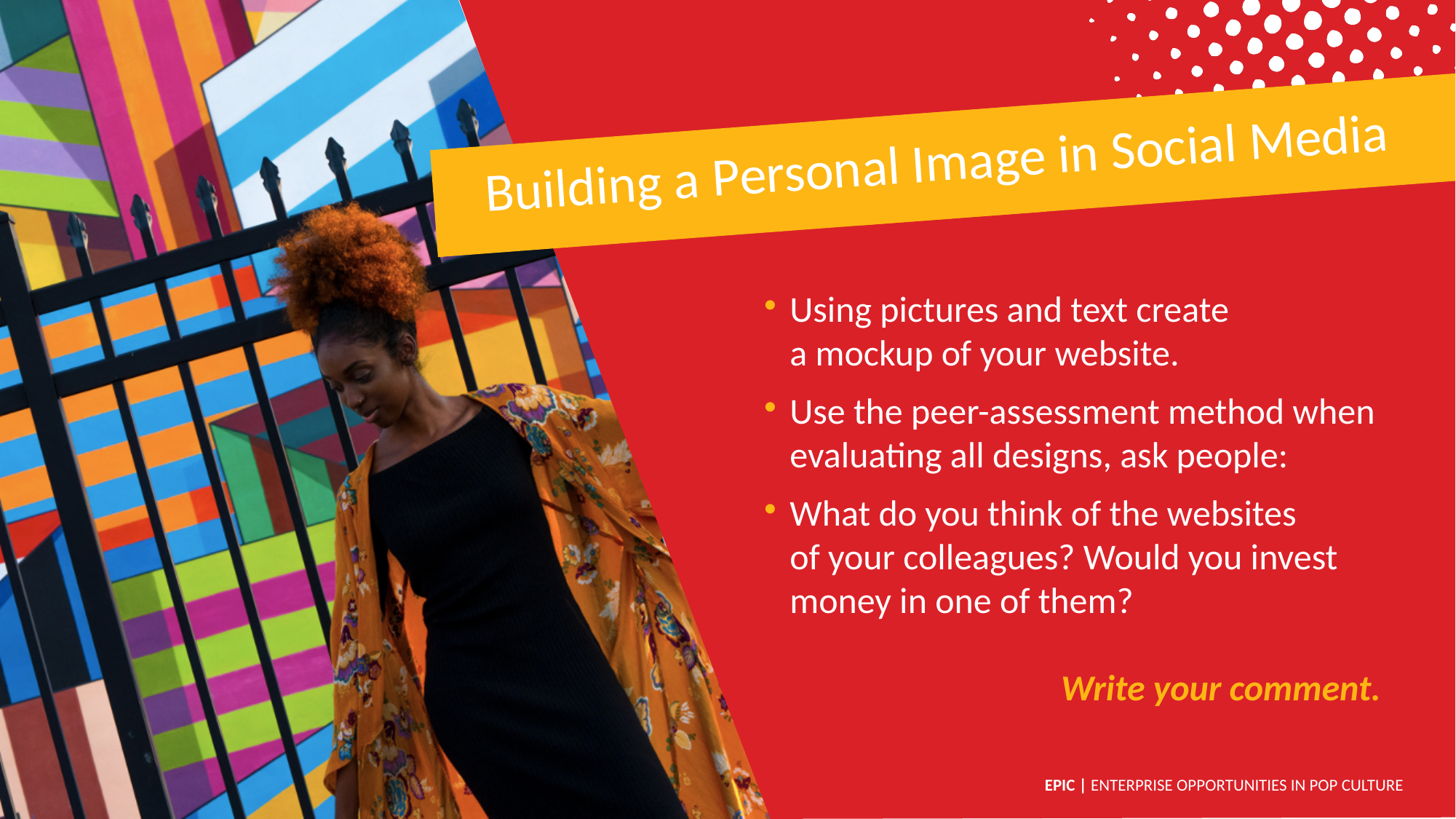

Building a Personal Image in Social Media
Using pictures and text create
a mockup of your website.

Use the peer-assessment method when evaluating all designs, ask people:

What do you think of the websites
of your colleagues? Would you invest money in one of them?
Write your comment.